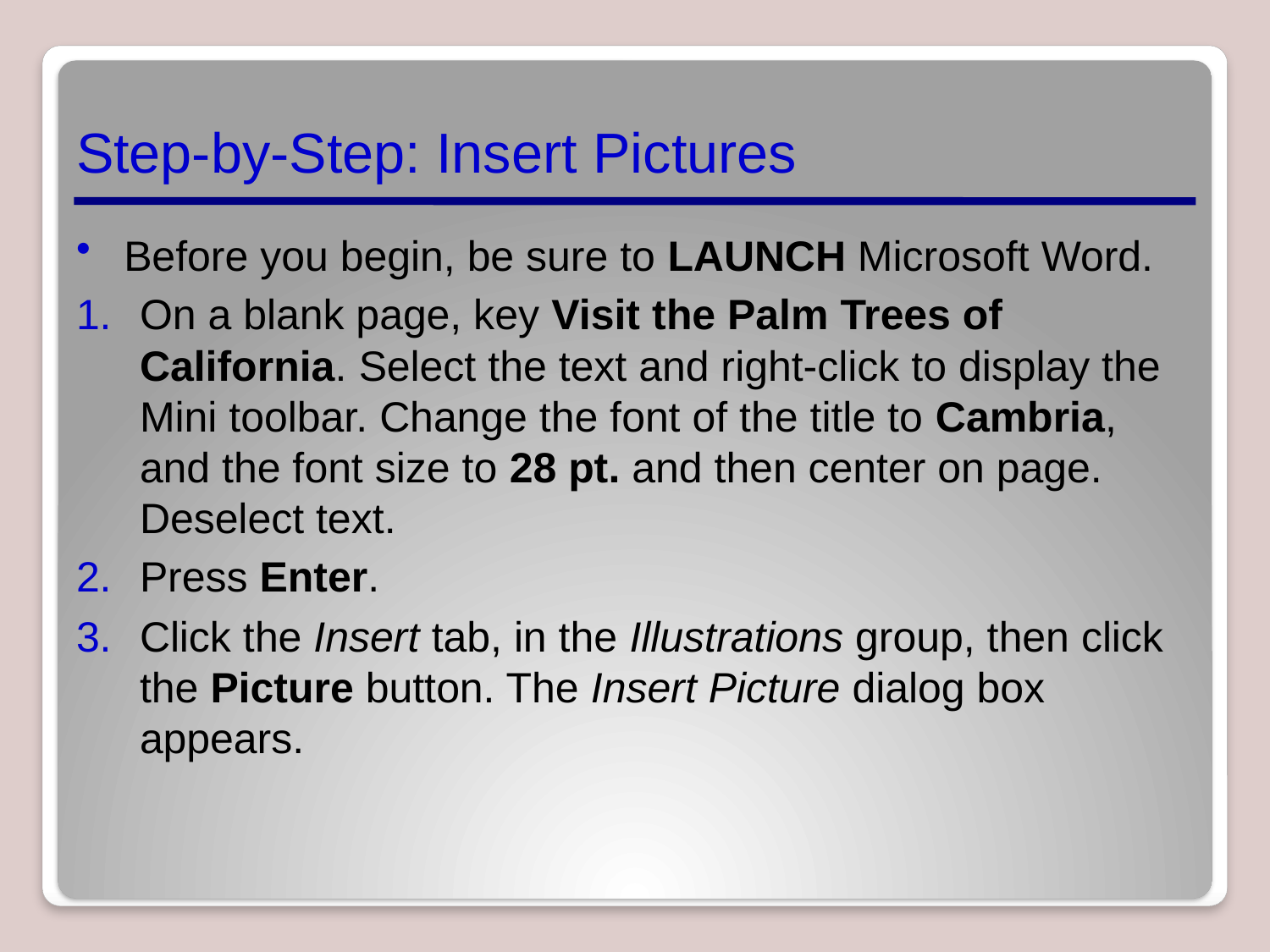

# Step-by-Step: Insert Pictures
Before you begin, be sure to LAUNCH Microsoft Word.
On a blank page, key Visit the Palm Trees of California. Select the text and right-click to display the Mini toolbar. Change the font of the title to Cambria, and the font size to 28 pt. and then center on page. Deselect text.
Press Enter.
Click the Insert tab, in the Illustrations group, then click the Picture button. The Insert Picture dialog box appears.